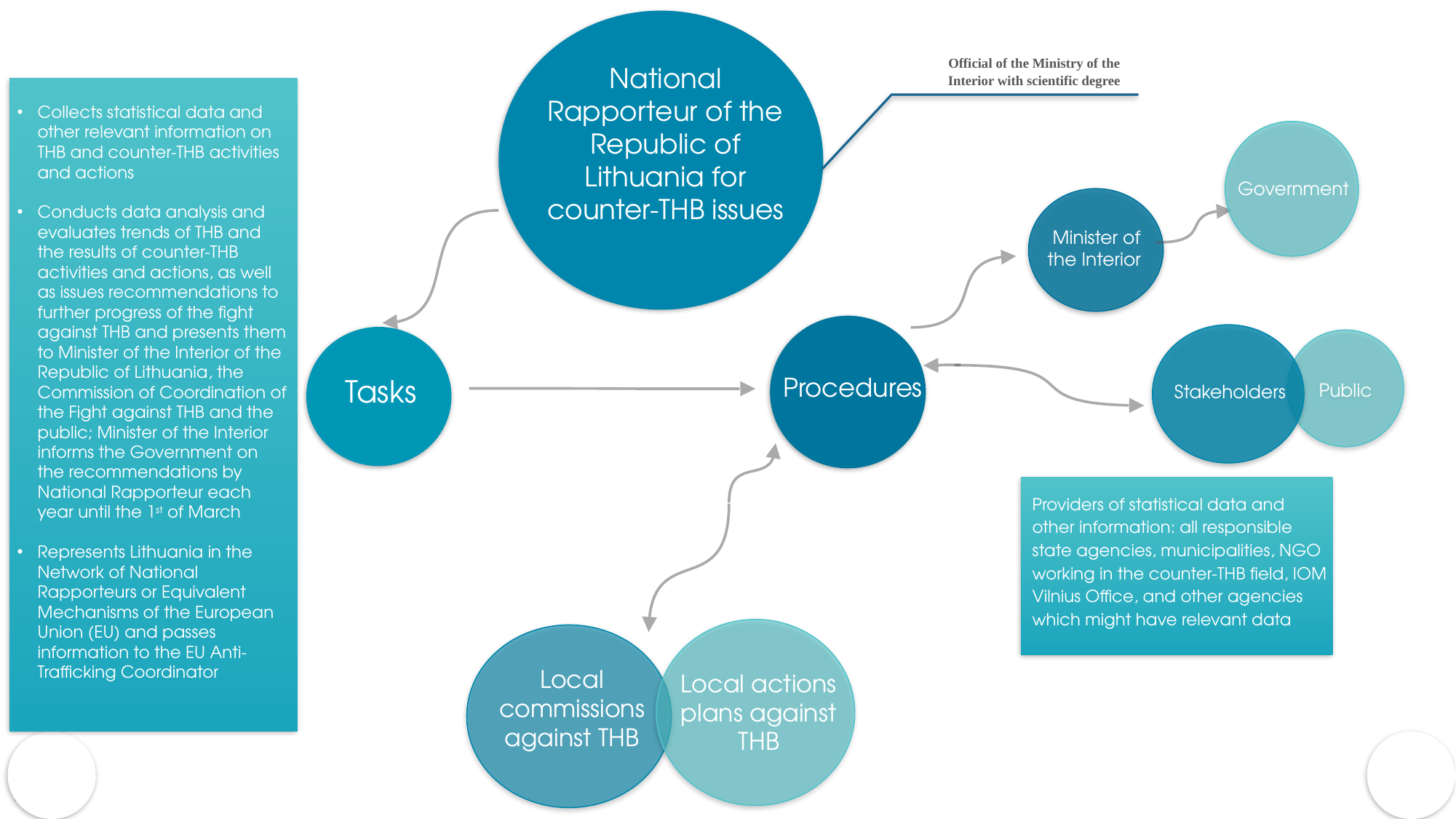

Official of the Ministry of the Interior with scientific degree
National Rapporteur of the Republic of Lithuania for counter-THB issues

Collects statistical data and other relevant information on THB and counter-THB activities and actions

Conducts data analysis and evaluates trends of THB and the results of counter-THB activities and actions, as well as issues recommendations to further progress of the fight against THB and presents them to Minister of the Interior of the Republic of Lithuania, the Commission of Coordination of the Fight against THB and the public; Minister of the Interior informs the Government on the recommendations by National Rapporteur each year until the 1st of March

Represents Lithuania in the Network of National Rapporteurs or Equivalent Mechanisms of the European Union (EU) and passes information to the EU Anti-Trafficking Coordinator

Government

Minister of the Interior

Public
Procedures

Tasks
Stakeholders
Providers of statistical data and other information: all responsible state agencies, municipalities, NGO working in the counter-THB field, IOM Vilnius Office, and other agencies which might have relevant data

Local commissions against THB

Local actions plans against THB